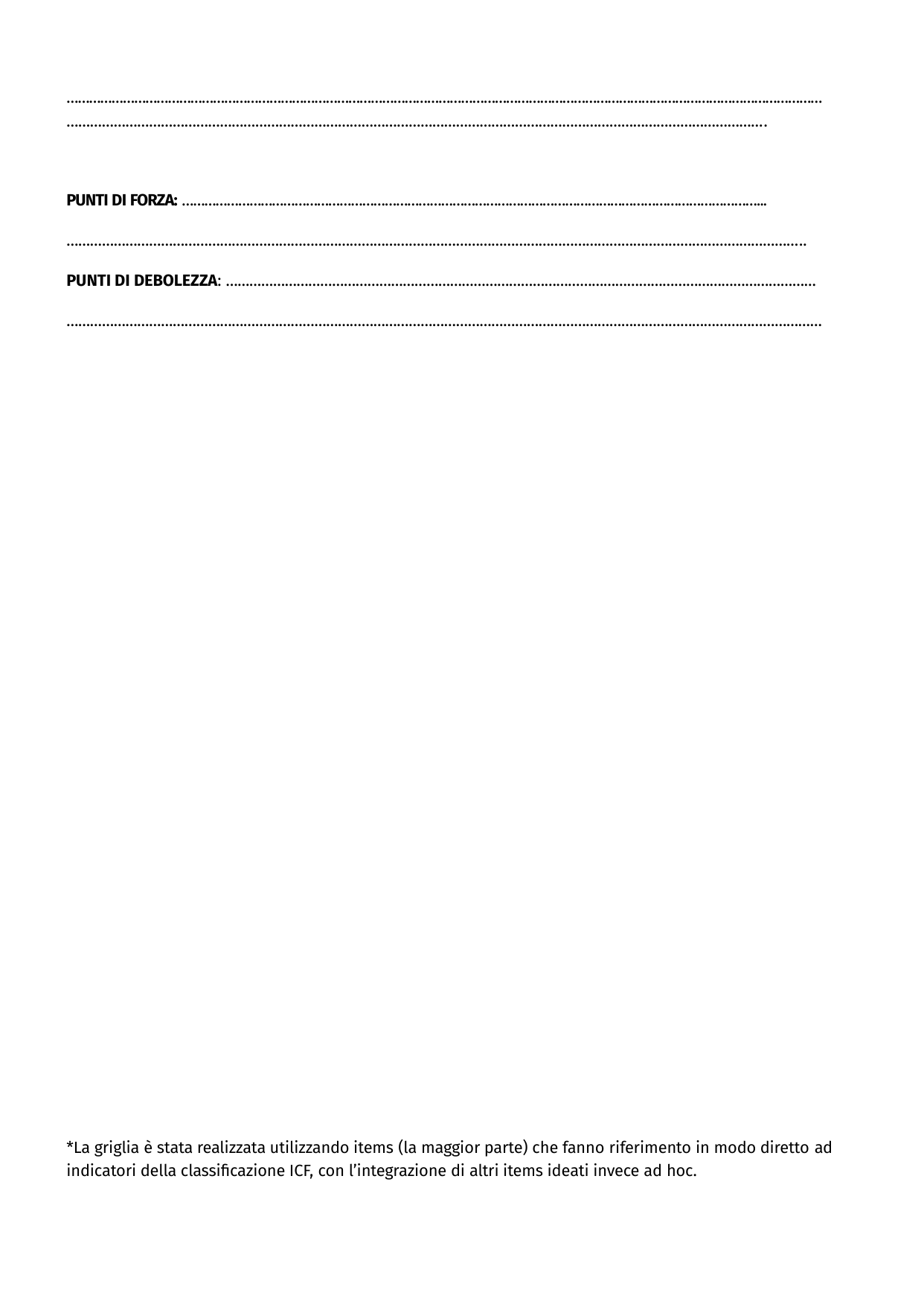

…………………………………………………………………………………………………………………………………………………………………………………
…………………………………………………………………………………………………………………………………………………………….
PUNTI DI FORZA: ………………………………………………………………………………………………………………………………………...

……………………………………………………………………………………………………………………………………………………………………..

PUNTI DI DEBOLEZZA: ……………………………………………………………………………………………………………………………………

…………………………………………………………………………………………………………………………………………………………………………
*La griglia è stata realizzata utilizzando items (la maggior parte) che fanno riferimento in modo diretto ad
indicatori della classificazione ICF, con l’integrazione di altri items ideati invece ad hoc.